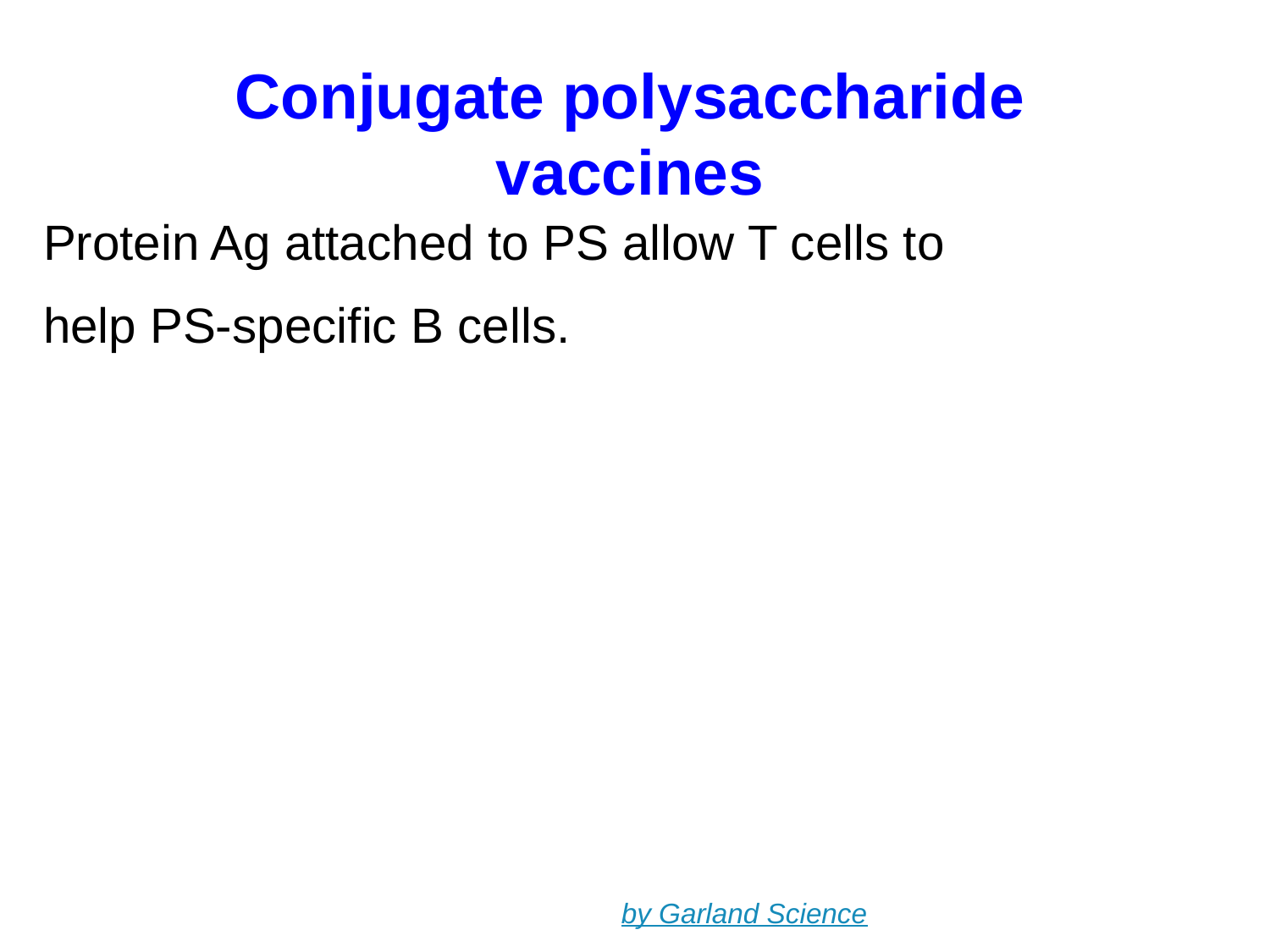

Conjugate polysaccharide vaccines
Protein Ag attached to PS allow T cells to help PS-specific B cells.
© 2001 by Garland Science